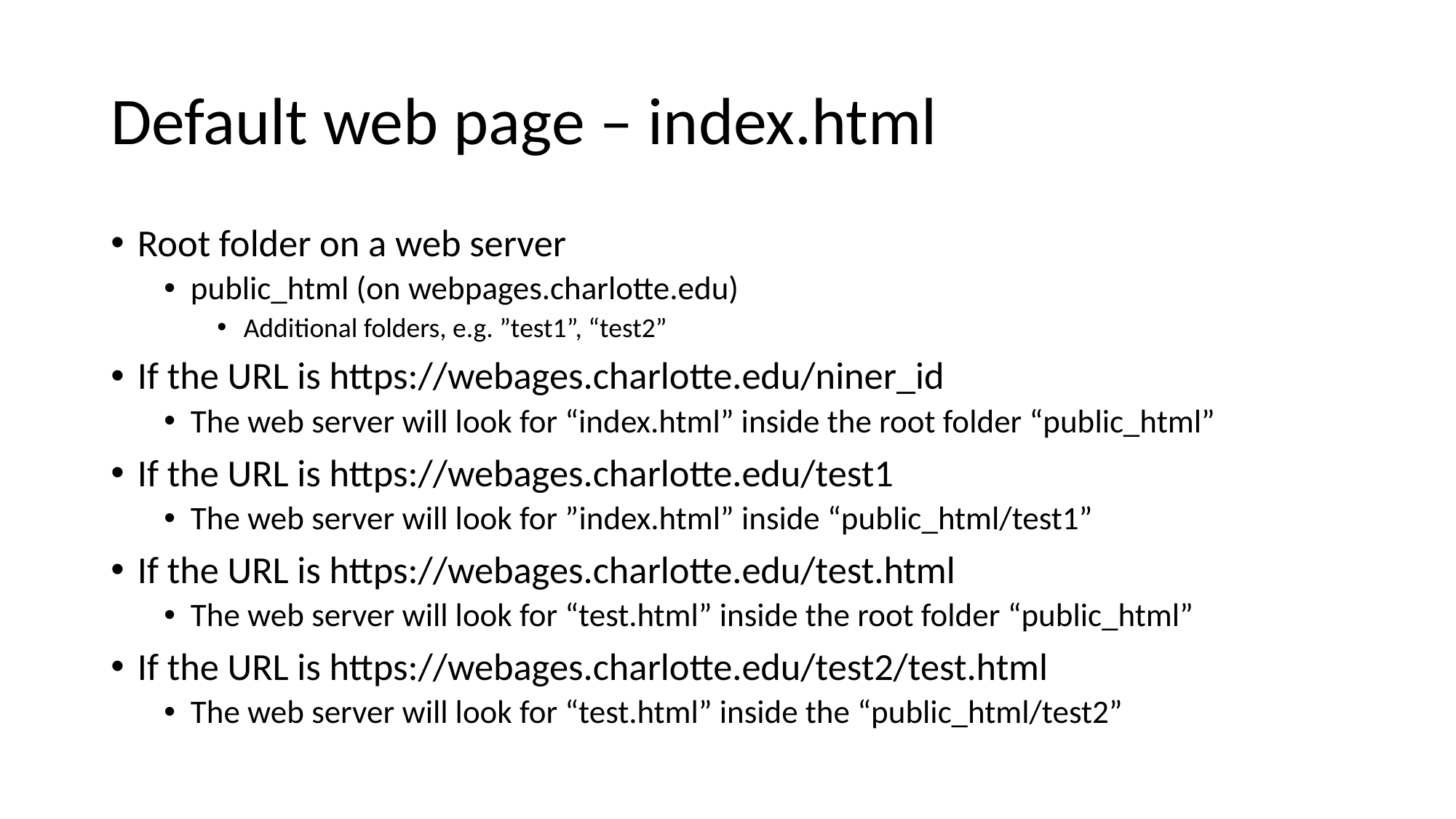

# Default web page – index.html
Root folder on a web server
public_html (on webpages.charlotte.edu)
Additional folders, e.g. ”test1”, “test2”
If the URL is https://webages.charlotte.edu/niner_id
The web server will look for “index.html” inside the root folder “public_html”
If the URL is https://webages.charlotte.edu/test1
The web server will look for ”index.html” inside “public_html/test1”
If the URL is https://webages.charlotte.edu/test.html
The web server will look for “test.html” inside the root folder “public_html”
If the URL is https://webages.charlotte.edu/test2/test.html
The web server will look for “test.html” inside the “public_html/test2”